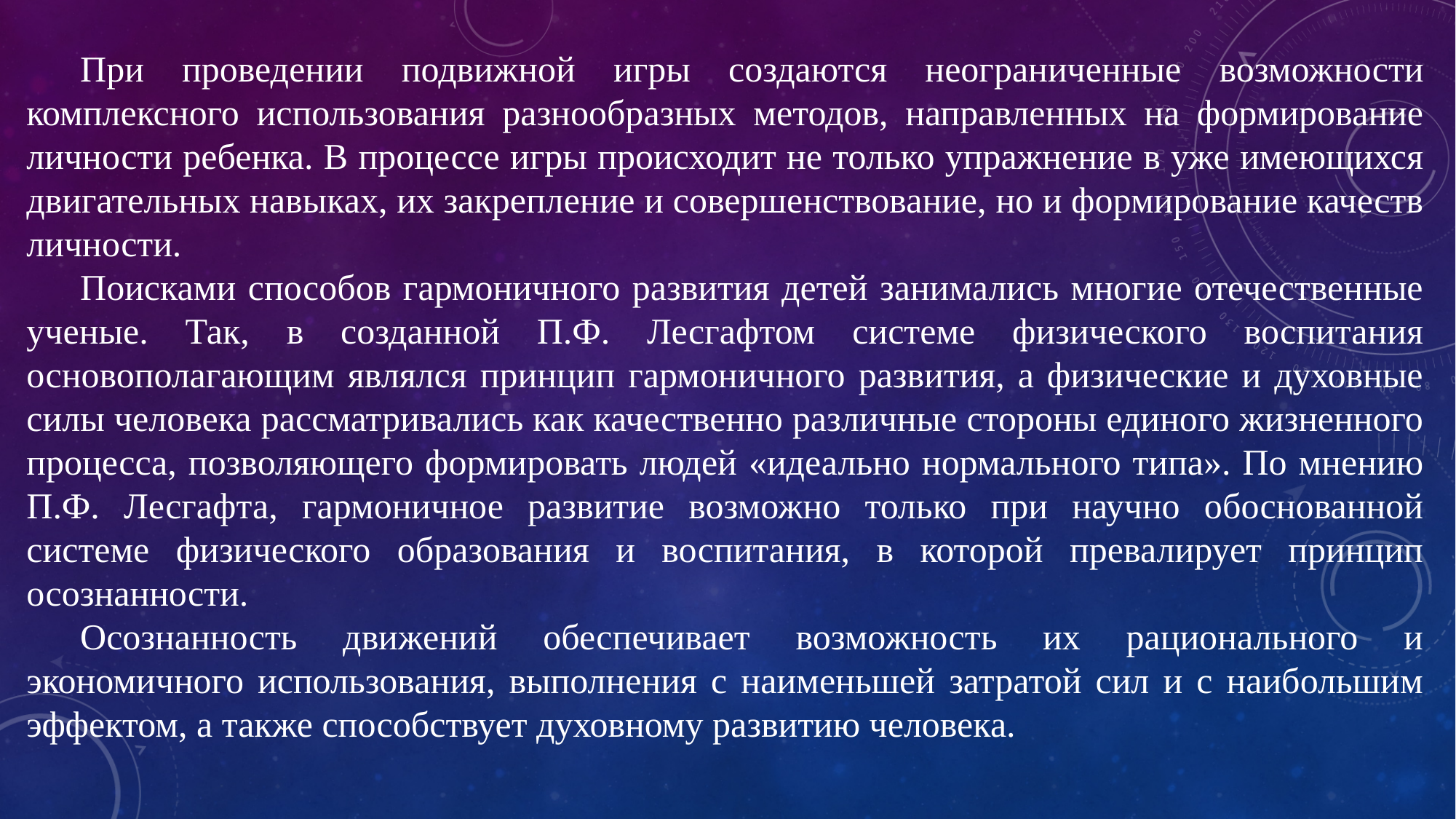

При проведении подвижной игры создаются неограниченные возможности комплексного использования разнообразных методов, направленных на формирование личности ребенка. В процессе игры происходит не только упражнение в уже имеющихся двигательных навыках, их закрепление и совершенствование, но и формирование качеств личности.
Поисками способов гармоничного развития детей занимались многие отечественные ученые. Так, в созданной П.Ф. Лесгафтом системе физического воспитания основополагающим являлся принцип гармоничного развития, а физические и духовные силы человека рассматривались как качественно различные стороны единого жизненного процесса, позволяющего формировать людей «идеально нормального типа». По мнению П.Ф. Лесгафта, гармоничное развитие возможно только при научно обоснованной системе физического образования и воспитания, в которой превалирует принцип осознанности.
Осознанность движений обеспечивает возможность их рационального и экономичного использования, выполнения с наименьшей затратой сил и с наибольшим эффектом, а также способствует духовному развитию человека.